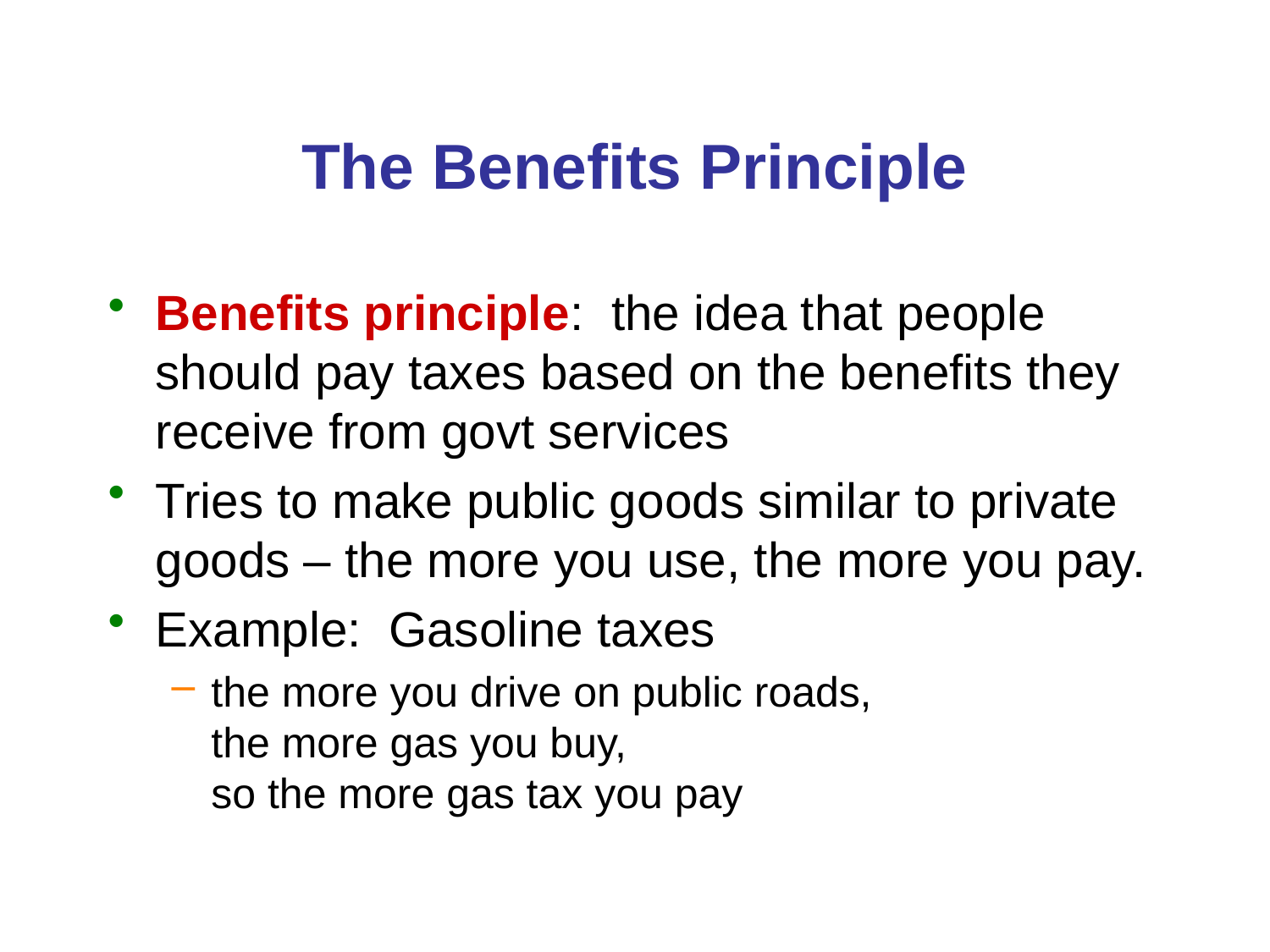

0
# The Benefits Principle
Benefits principle:  the idea that people should pay taxes based on the benefits they receive from govt services
Tries to make public goods similar to private goods – the more you use, the more you pay.
Example:  Gasoline taxes
the more you drive on public roads,
the more gas you buy,
so the more gas tax you pay